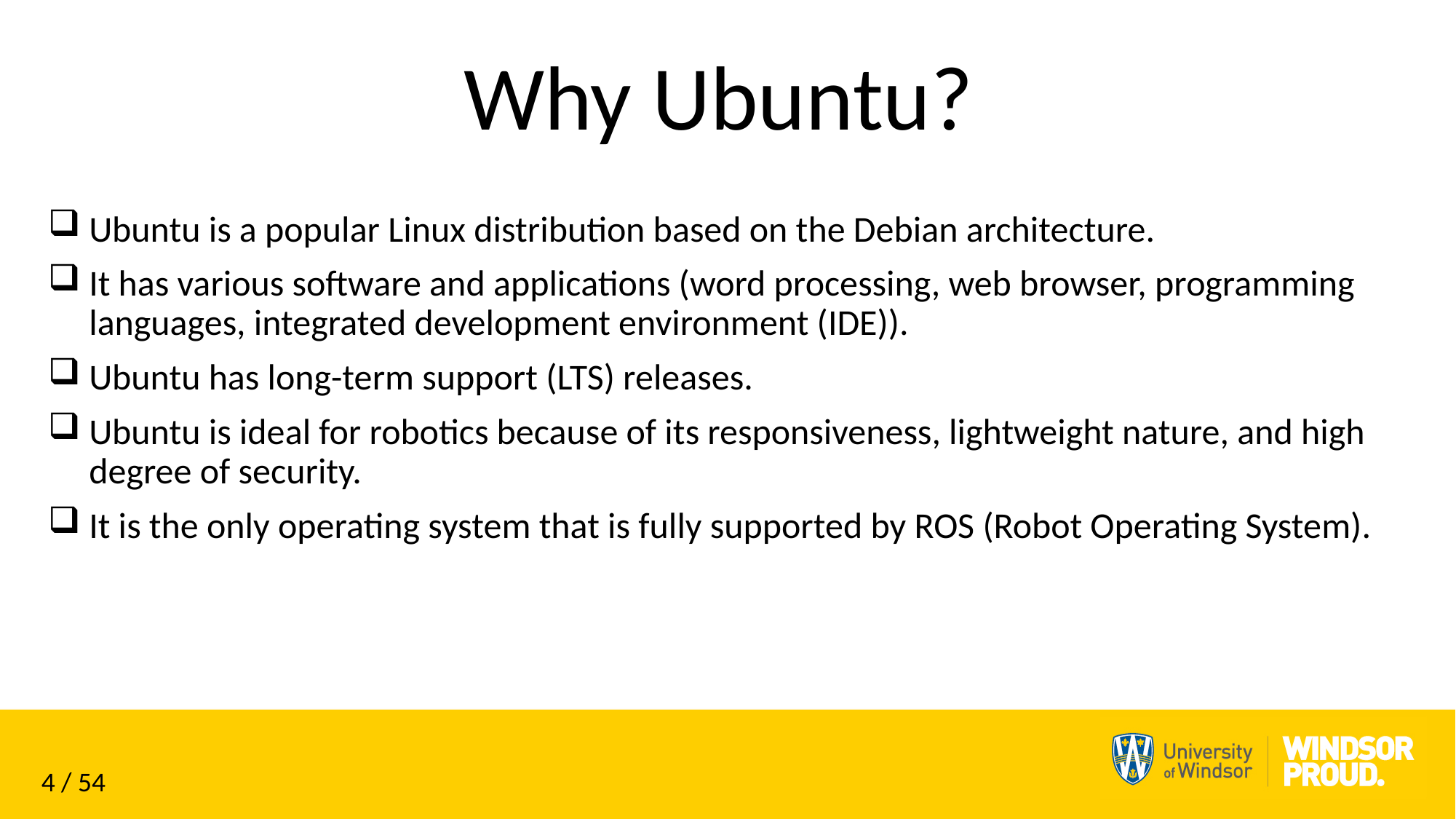

# Why Ubuntu?
Ubuntu is a popular Linux distribution based on the Debian architecture.
It has various software and applications (word processing, web browser, programming languages, integrated development environment (IDE)).
Ubuntu has long-term support (LTS) releases.
Ubuntu is ideal for robotics because of its responsiveness, lightweight nature, and high degree of security.
It is the only operating system that is fully supported by ROS (Robot Operating System).

4